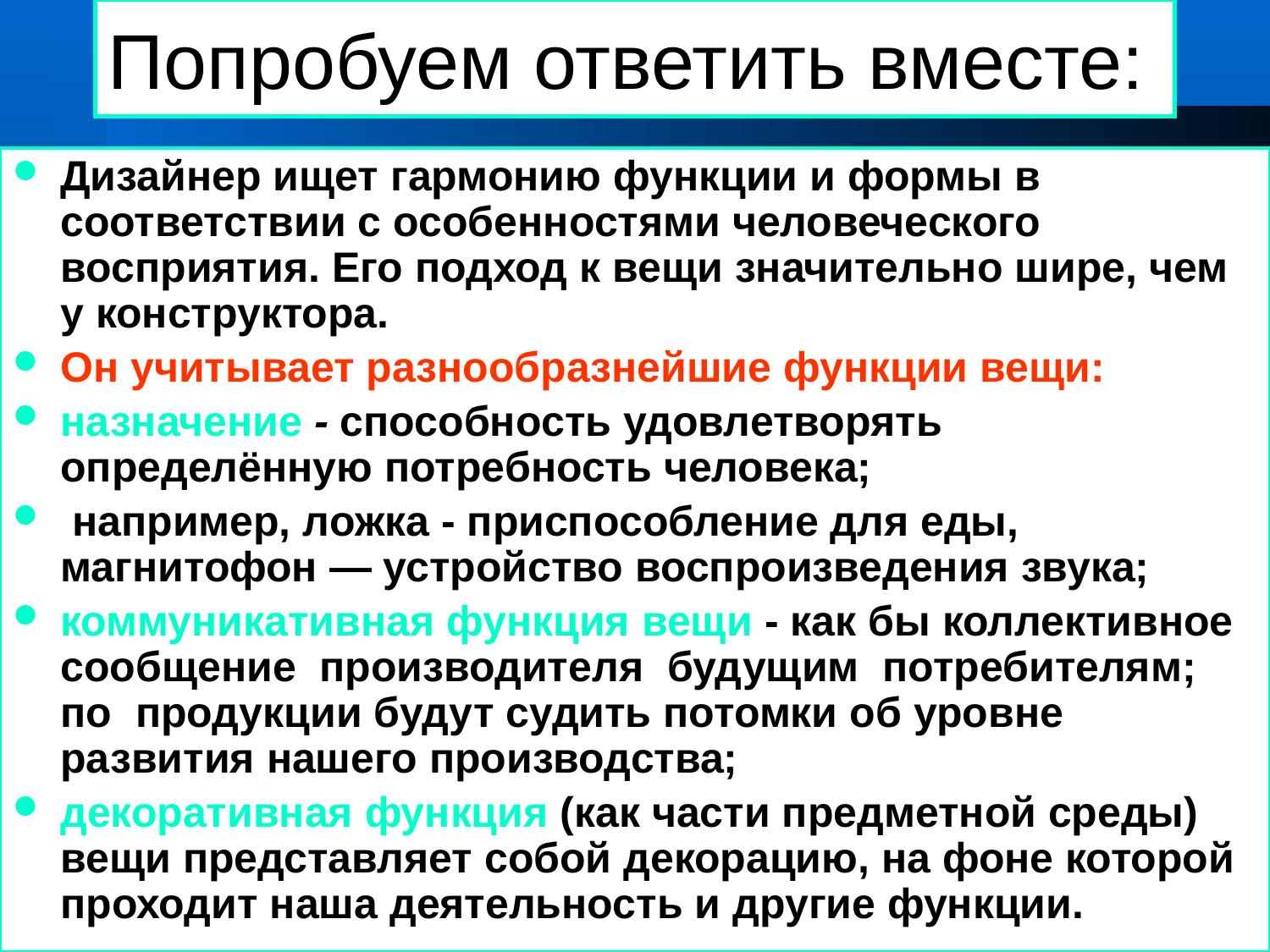

# Попробуем ответить вместе:
Дизайнер ищет гармонию функции и формы в соответствии с особенностями человеческого восприятия. Его подход к вещи значительно шире, чем у конструктора.
Он учитывает разнообразнейшие функции вещи:
назначение - способность удовлетворять определённую потребность человека;
 например, ложка - приспособление для еды, магнитофон — устройство воспроизведения звука;
коммуникативная функция вещи - как бы коллективное сообщение  производителя  будущим  потребителям;  по  продукции будут судить потомки об уровне развития нашего производства;
декоративная функция (как части предметной среды) вещи представляет собой декорацию, на фоне которой проходит наша деятельность и другие функции.
06.10.2012
30